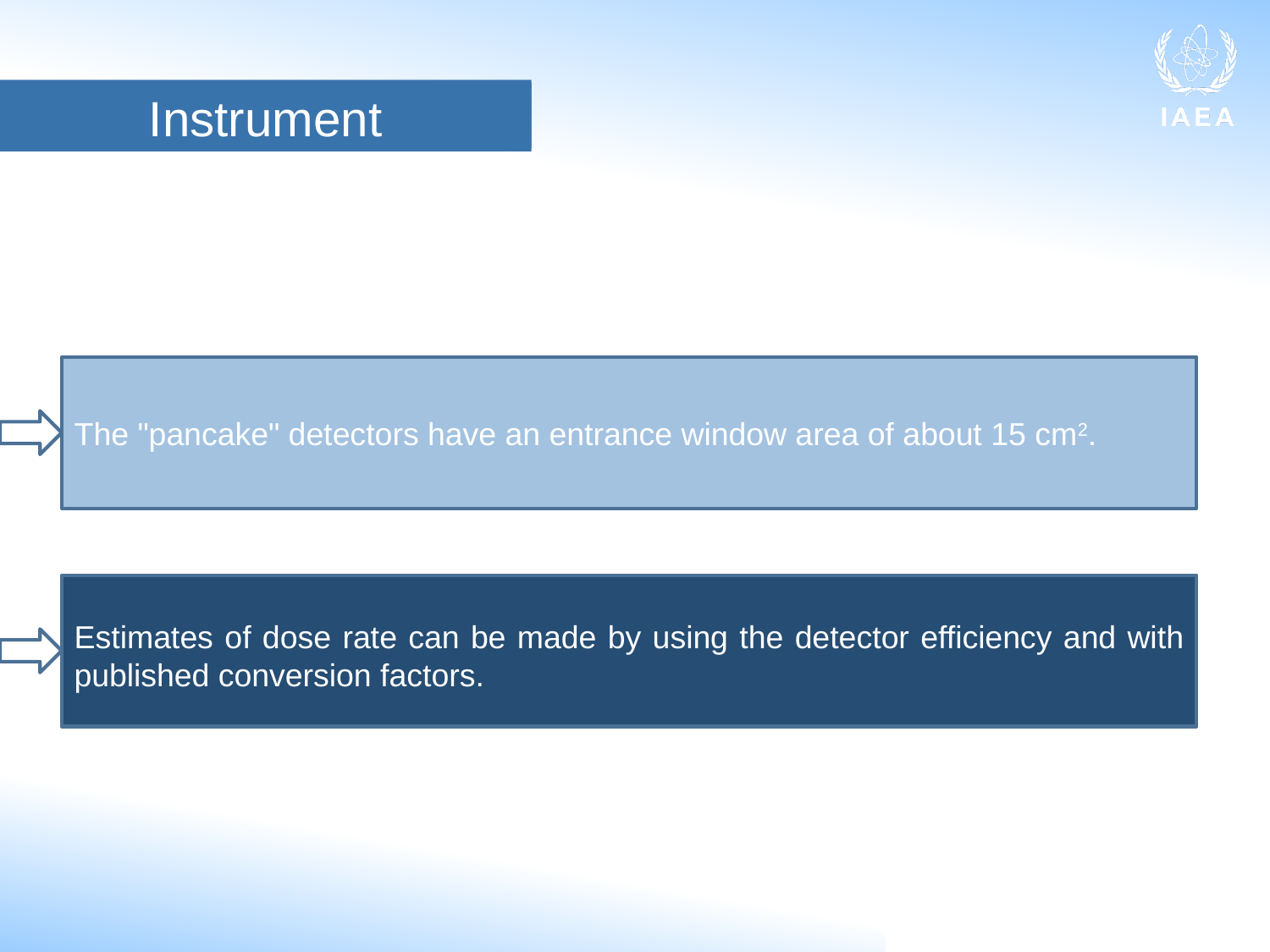

Instrument
Instrument
The "pancake" detectors have an entrance window area of about 15 cm2.

Estimates of dose rate can be made by using the detector efficiency and with published conversion factors.